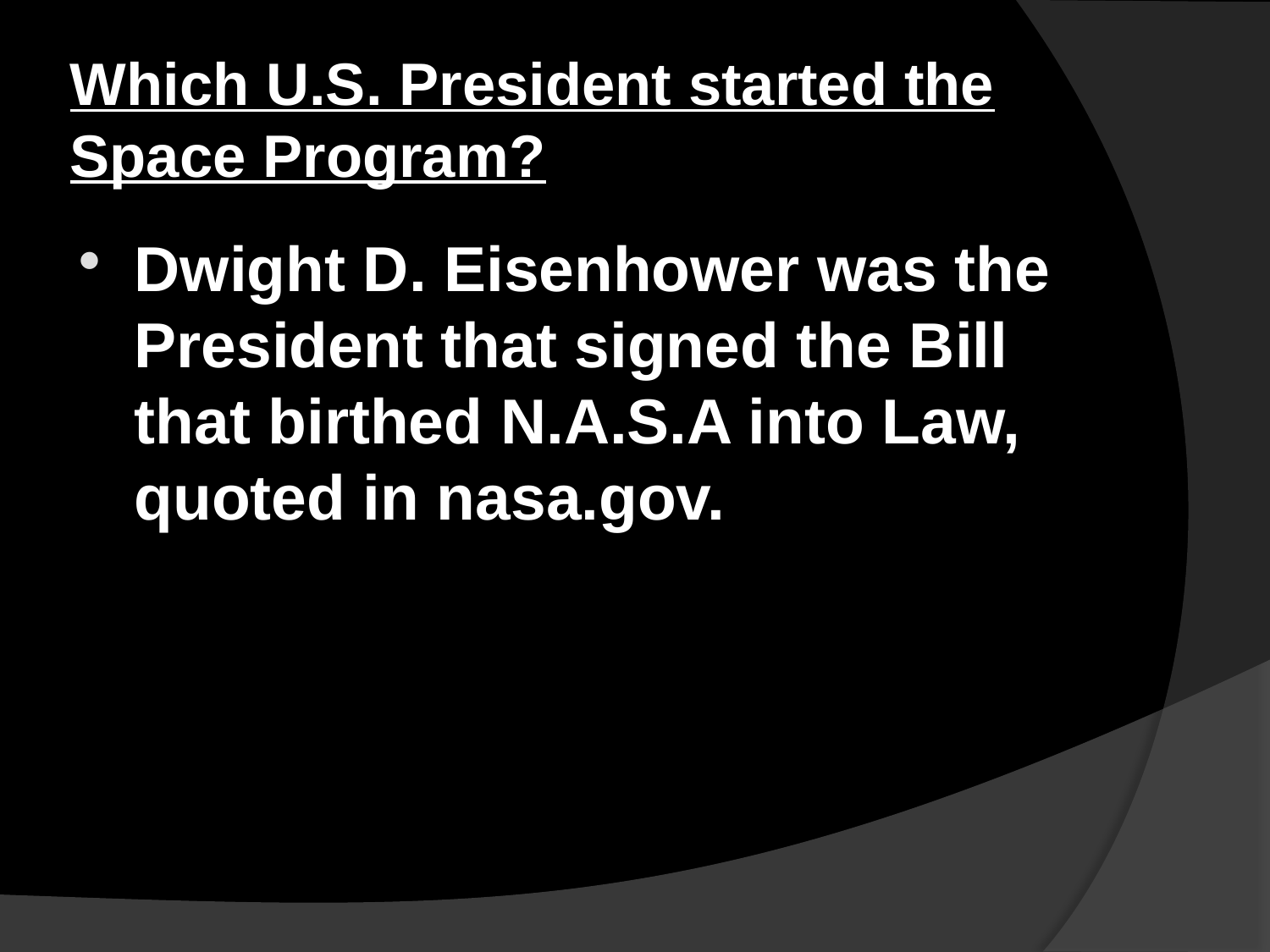

# Which U.S. President started the Space Program?
Dwight D. Eisenhower was the President that signed the Bill that birthed N.A.S.A into Law, quoted in nasa.gov.